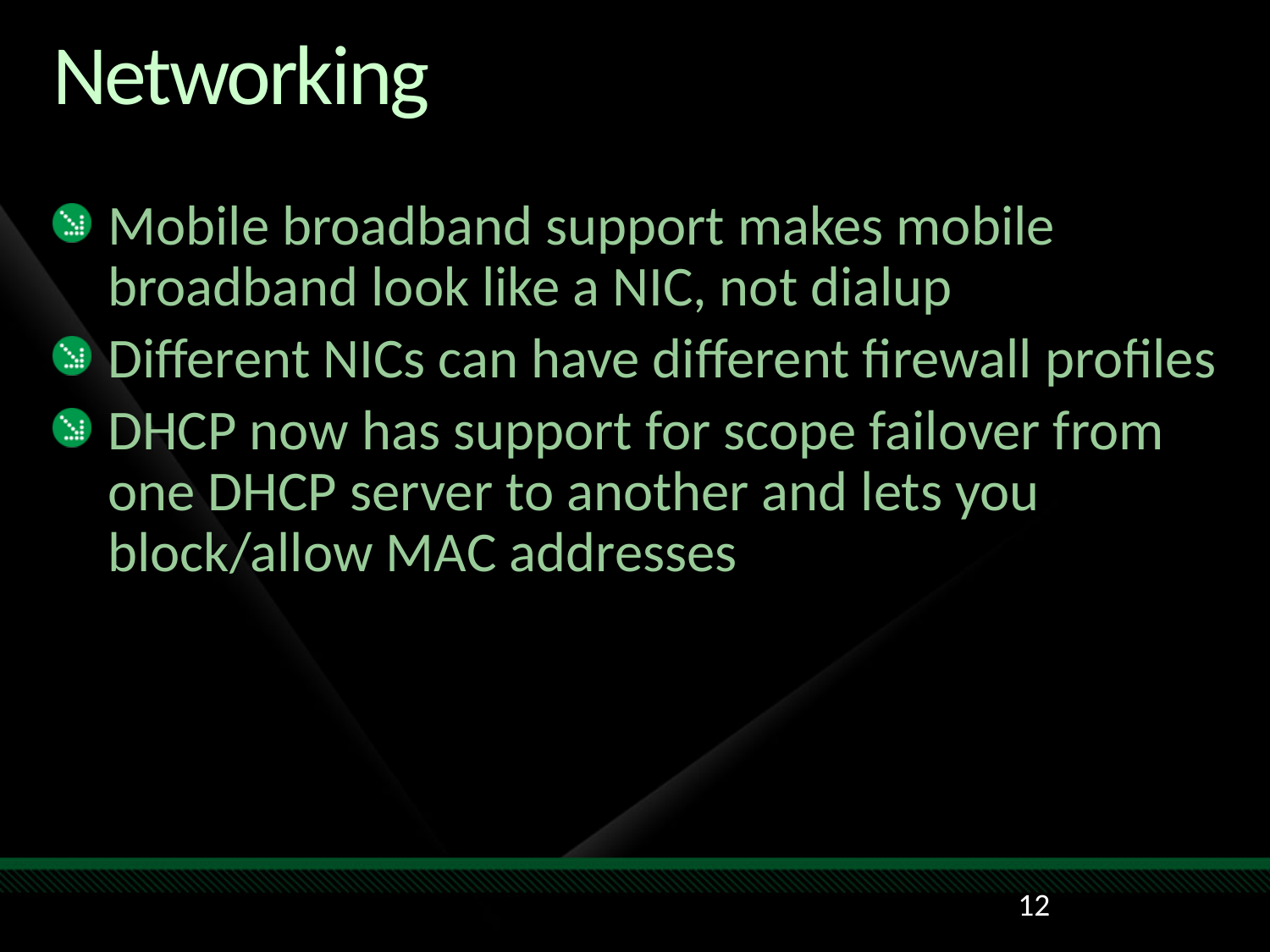

# Networking
Mobile broadband support makes mobile broadband look like a NIC, not dialup
Different NICs can have different firewall profiles
DHCP now has support for scope failover from one DHCP server to another and lets you block/allow MAC addresses
12